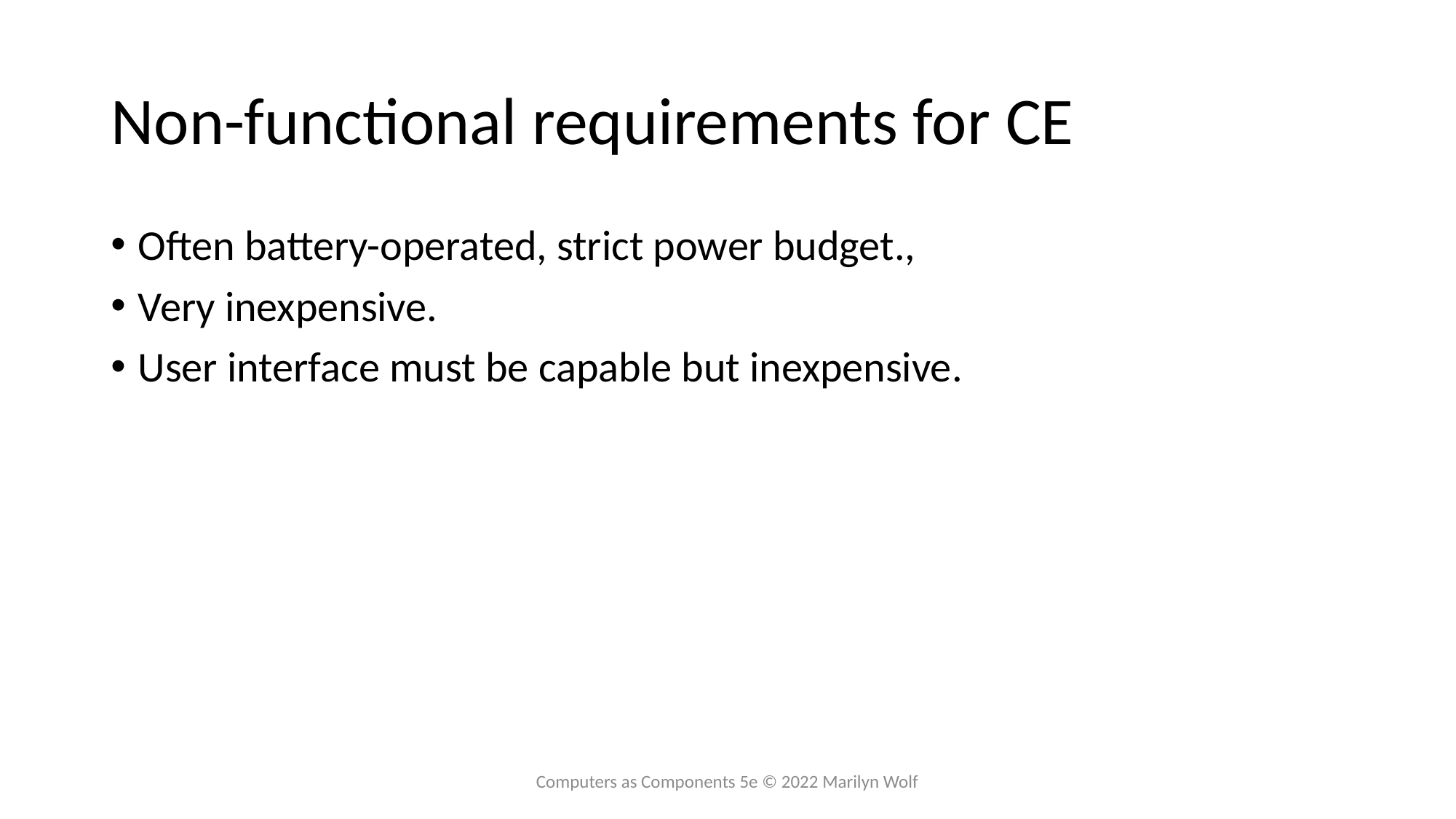

# Non-functional requirements for CE
Often battery-operated, strict power budget.,
Very inexpensive.
User interface must be capable but inexpensive.
Computers as Components 5e © 2022 Marilyn Wolf